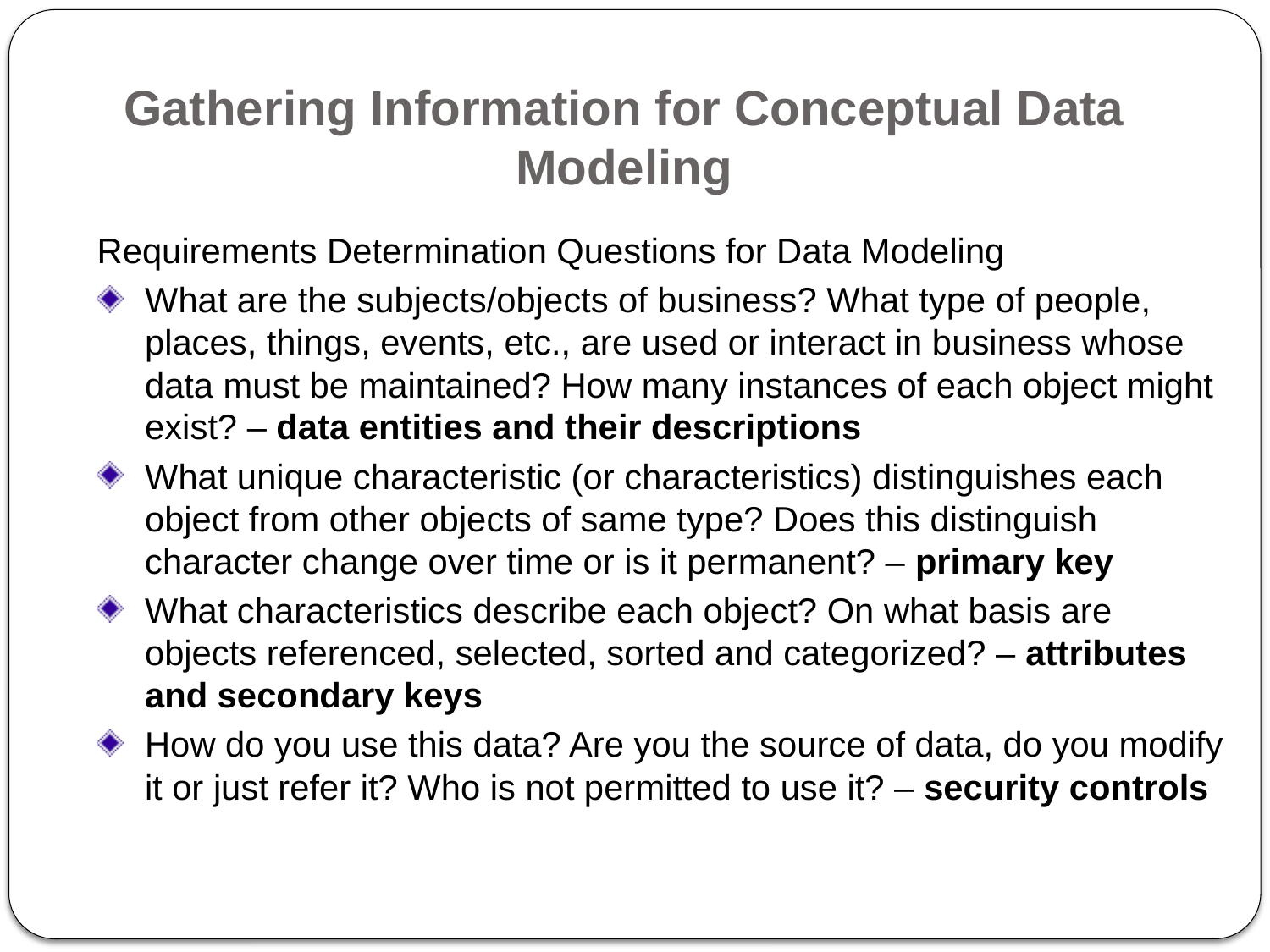

Gathering Information for Conceptual Data Modeling
Requirements Determination Questions for Data Modeling
What are the subjects/objects of business? What type of people, places, things, events, etc., are used or interact in business whose data must be maintained? How many instances of each object might exist? – data entities and their descriptions
What unique characteristic (or characteristics) distinguishes each object from other objects of same type? Does this distinguish character change over time or is it permanent? – primary key
What characteristics describe each object? On what basis are objects referenced, selected, sorted and categorized? – attributes and secondary keys
How do you use this data? Are you the source of data, do you modify it or just refer it? Who is not permitted to use it? – security controls